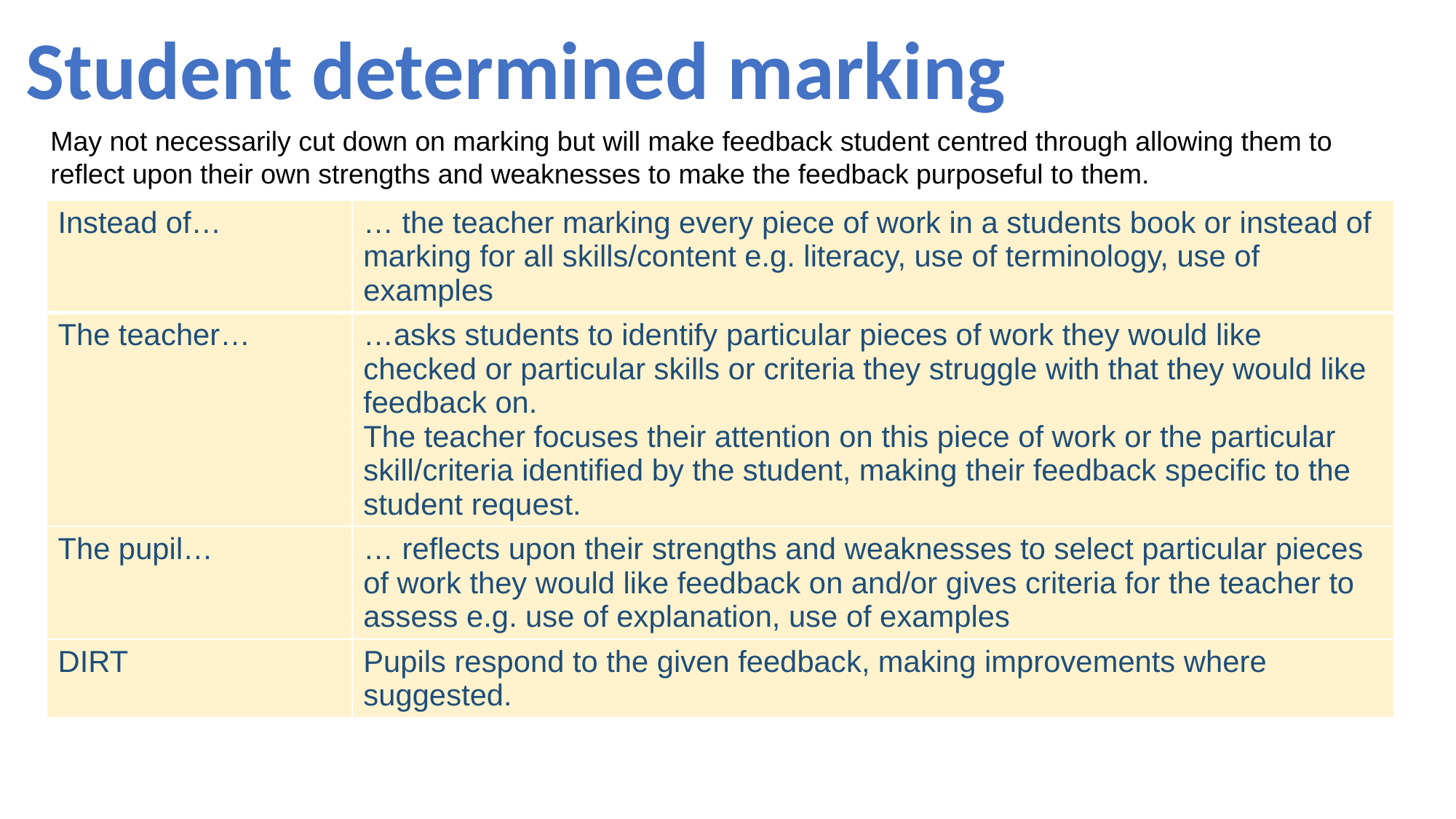

Student determined marking
May not necessarily cut down on marking but will make feedback student centred through allowing them to reflect upon their own strengths and weaknesses to make the feedback purposeful to them.

| Instead of… | … the teacher marking every piece of work in a students book or instead of marking for all skills/content e.g. literacy, use of terminology, use of examples |
| --- | --- |
| The teacher… | …asks students to identify particular pieces of work they would like checked or particular skills or criteria they struggle with that they would like feedback on. The teacher focuses their attention on this piece of work or the particular skill/criteria identified by the student, making their feedback specific to the student request. |
| The pupil… | … reflects upon their strengths and weaknesses to select particular pieces of work they would like feedback on and/or gives criteria for the teacher to assess e.g. use of explanation, use of examples |
| DIRT | Pupils respond to the given feedback, making improvements where suggested. |
This approach enables the pupil to reflect on their progress and effort within a lesson.